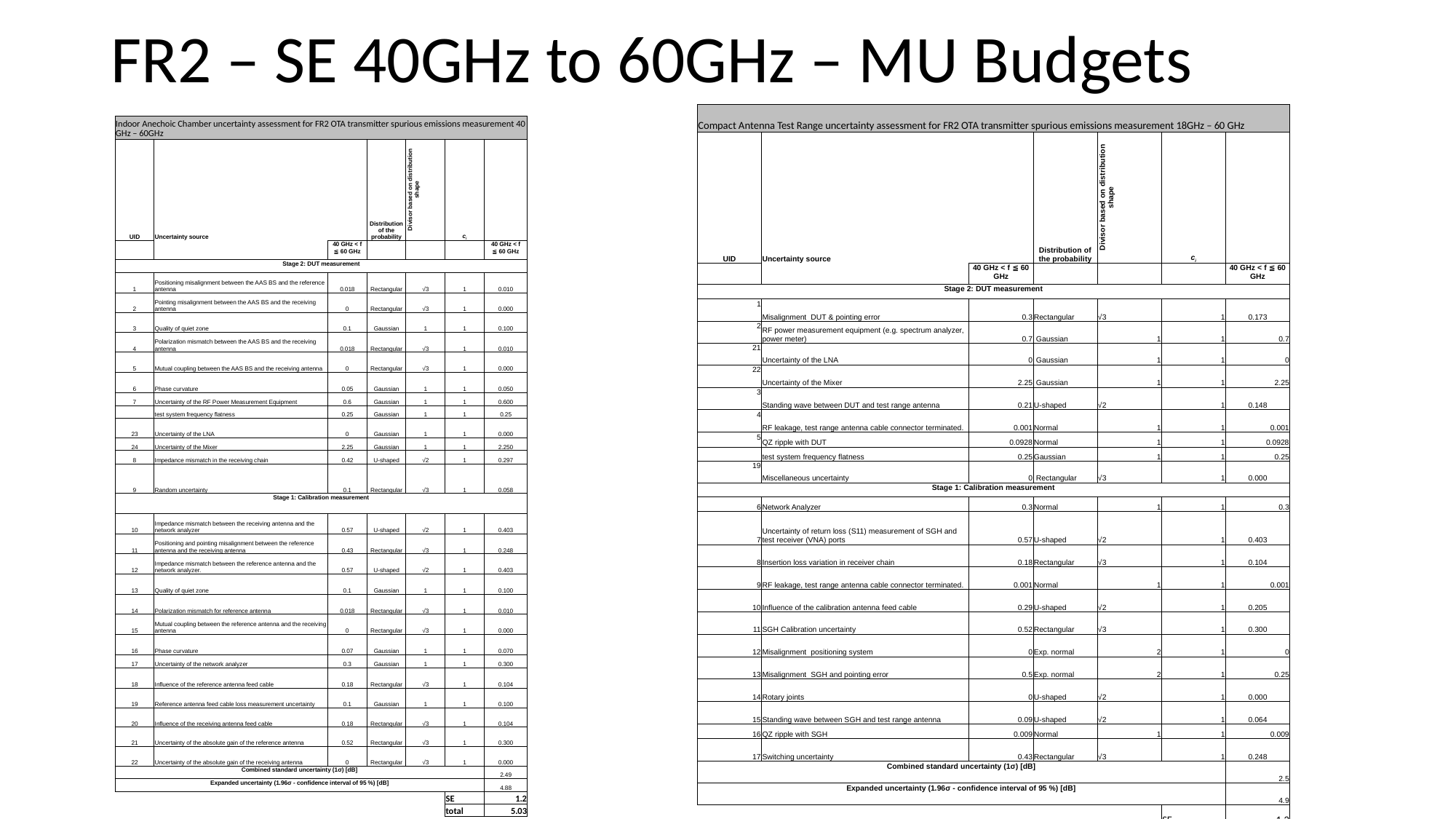

# FR2 – SE 40GHz to 60GHz – MU Budgets
| Compact Antenna Test Range uncertainty assessment for FR2 OTA transmitter spurious emissions measurement 18GHz – 60 GHz |  |  |  |  |  |  |
| --- | --- | --- | --- | --- | --- | --- |
| UID | Uncertainty source |  | Distribution of the probability | Divisor based on distribution shape | ci |  |
|  |  | 40 GHz < f ≦ 60 GHz |  |  |  | 40 GHz < f ≦ 60 GHz |
| Stage 2: DUT measurement |  |  |  |  |  |  |
| 1 | Misalignment DUT & pointing error | 0.3 | Rectangular | √3 | 1 | 0.173 |
| 2 | RF power measurement equipment (e.g. spectrum analyzer, power meter) | 0.7 | Gaussian | 1 | 1 | 0.7 |
| 21 | Uncertainty of the LNA | 0 | Gaussian | 1 | 1 | 0 |
| 22 | Uncertainty of the Mixer | 2.25 | Gaussian | 1 | 1 | 2.25 |
| 3 | Standing wave between DUT and test range antenna | 0.21 | U-shaped | √2 | 1 | 0.148 |
| 4 | RF leakage, test range antenna cable connector terminated. | 0.001 | Normal | 1 | 1 | 0.001 |
| 5 | QZ ripple with DUT | 0.0928 | Normal | 1 | 1 | 0.0928 |
|  | test system frequency flatness | 0.25 | Gaussian | 1 | 1 | 0.25 |
| 19 | Miscellaneous uncertainty | 0 | Rectangular | √3 | 1 | 0.000 |
| Stage 1: Calibration measurement |  |  |  |  |  |  |
| 6 | Network Analyzer | 0.3 | Normal | 1 | 1 | 0.3 |
| 7 | Uncertainty of return loss (S11) measurement of SGH and test receiver (VNA) ports | 0.57 | U-shaped | √2 | 1 | 0.403 |
| 8 | Insertion loss variation in receiver chain | 0.18 | Rectangular | √3 | 1 | 0.104 |
| 9 | RF leakage, test range antenna cable connector terminated. | 0.001 | Normal | 1 | 1 | 0.001 |
| 10 | Influence of the calibration antenna feed cable | 0.29 | U-shaped | √2 | 1 | 0.205 |
| 11 | SGH Calibration uncertainty | 0.52 | Rectangular | √3 | 1 | 0.300 |
| 12 | Misalignment positioning system | 0 | Exp. normal | 2 | 1 | 0 |
| 13 | Misalignment SGH and pointing error | 0.5 | Exp. normal | 2 | 1 | 0.25 |
| 14 | Rotary joints | 0 | U-shaped | √2 | 1 | 0.000 |
| 15 | Standing wave between SGH and test range antenna | 0.09 | U-shaped | √2 | 1 | 0.064 |
| 16 | QZ ripple with SGH | 0.009 | Normal | 1 | 1 | 0.009 |
| 17 | Switching uncertainty | 0.43 | Rectangular | √3 | 1 | 0.248 |
| Combined standard uncertainty (1σ) [dB] |  |  |  |  |  | 2.5 |
| Expanded uncertainty (1.96σ - confidence interval of 95 %) [dB] |  |  |  |  |  | 4.9 |
|  |  |  |  |  | SE | 1.2 |
|  |  |  |  |  | total | 5.03 |
| Indoor Anechoic Chamber uncertainty assessment for FR2 OTA transmitter spurious emissions measurement 40 GHz – 60GHz |  |  |  |  |  |  |
| --- | --- | --- | --- | --- | --- | --- |
| UID | Uncertainty source |  | Distribution of the probability | Divisor based on distribution shape | ci |  |
|  |  | 40 GHz < f ≦ 60 GHz |  |  |  | 40 GHz < f ≦ 60 GHz |
| Stage 2: DUT measurement |  |  |  |  |  |  |
| 1 | Positioning misalignment between the AAS BS and the reference antenna | 0.018 | Rectangular | √3 | 1 | 0.010 |
| 2 | Pointing misalignment between the AAS BS and the receiving antenna | 0 | Rectangular | √3 | 1 | 0.000 |
| 3 | Quality of quiet zone | 0.1 | Gaussian | 1 | 1 | 0.100 |
| 4 | Polarization mismatch between the AAS BS and the receiving antenna | 0.018 | Rectangular | √3 | 1 | 0.010 |
| 5 | Mutual coupling between the AAS BS and the receiving antenna | 0 | Rectangular | √3 | 1 | 0.000 |
| 6 | Phase curvature | 0.05 | Gaussian | 1 | 1 | 0.050 |
| 7 | Uncertainty of the RF Power Measurement Equipment | 0.6 | Gaussian | 1 | 1 | 0.600 |
|  | test system frequency flatness | 0.25 | Gaussian | 1 | 1 | 0.25 |
| 23 | Uncertainty of the LNA | 0 | Gaussian | 1 | 1 | 0.000 |
| 24 | Uncertainty of the Mixer | 2.25 | Gaussian | 1 | 1 | 2.250 |
| 8 | Impedance mismatch in the receiving chain | 0.42 | U-shaped | √2 | 1 | 0.297 |
| 9 | Random uncertainty | 0.1 | Rectangular | √3 | 1 | 0.058 |
| Stage 1: Calibration measurement |  |  |  |  |  |  |
| 10 | Impedance mismatch between the receiving antenna and the network analyzer | 0.57 | U-shaped | √2 | 1 | 0.403 |
| 11 | Positioning and pointing misalignment between the reference antenna and the receiving antenna | 0.43 | Rectangular | √3 | 1 | 0.248 |
| 12 | Impedance mismatch between the reference antenna and the network analyzer. | 0.57 | U-shaped | √2 | 1 | 0.403 |
| 13 | Quality of quiet zone | 0.1 | Gaussian | 1 | 1 | 0.100 |
| 14 | Polarization mismatch for reference antenna | 0.018 | Rectangular | √3 | 1 | 0.010 |
| 15 | Mutual coupling between the reference antenna and the receiving antenna | 0 | Rectangular | √3 | 1 | 0.000 |
| 16 | Phase curvature | 0.07 | Gaussian | 1 | 1 | 0.070 |
| 17 | Uncertainty of the network analyzer | 0.3 | Gaussian | 1 | 1 | 0.300 |
| 18 | Influence of the reference antenna feed cable | 0.18 | Rectangular | √3 | 1 | 0.104 |
| 19 | Reference antenna feed cable loss measurement uncertainty | 0.1 | Gaussian | 1 | 1 | 0.100 |
| 20 | Influence of the receiving antenna feed cable | 0.18 | Rectangular | √3 | 1 | 0.104 |
| 21 | Uncertainty of the absolute gain of the reference antenna | 0.52 | Rectangular | √3 | 1 | 0.300 |
| 22 | Uncertainty of the absolute gain of the receiving antenna | 0 | Rectangular | √3 | 1 | 0.000 |
| Combined standard uncertainty (1σ) [dB] |  |  |  |  |  | 2.49 |
| Expanded uncertainty (1.96σ - confidence interval of 95 %) [dB] |  |  |  |  |  | 4.88 |
|  |  |  |  |  | SE | 1.2 |
|  |  |  |  |  | total | 5.03 |